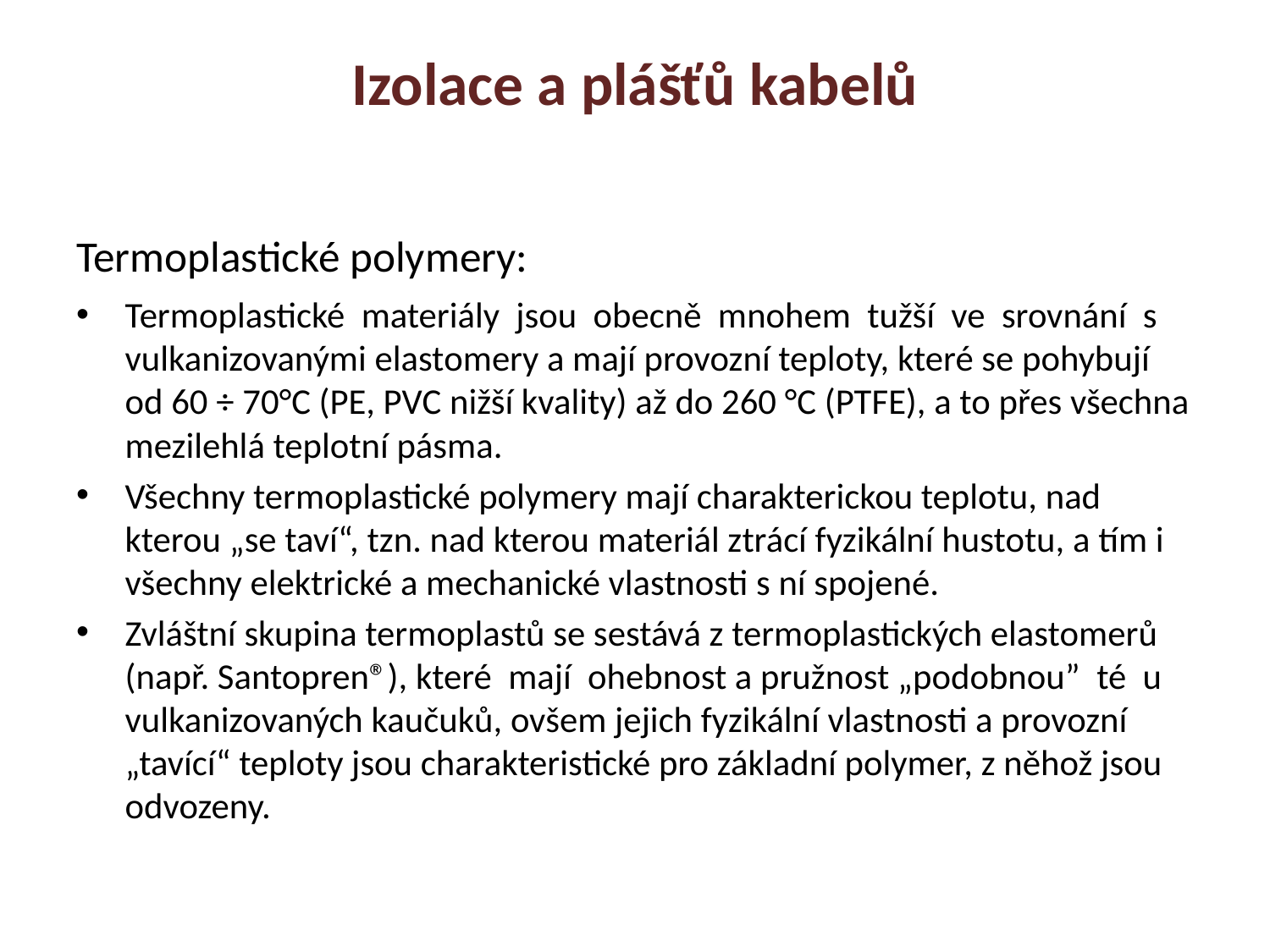

# Izolace a plášťů kabelů
Termoplastické polymery:
Termoplastické  materiály  jsou  obecně  mnohem  tužší  ve  srovnání  s
vulkanizovanými elastomery a mají provozní teploty, které se pohybují od 60 ÷ 70°C (PE, PVC nižší kvality) až do 260 °C (PTFE), a to přes všechna mezilehlá teplotní pásma.
Všechny termoplastické polymery mají charakterickou teplotu, nad kterou „se taví“, tzn. nad kterou materiál ztrácí fyzikální hustotu, a tím i všechny elektrické a mechanické vlastnosti s ní spojené.
Zvláštní skupina termoplastů se sestává z termoplastických elastomerů
(např. Santopren®), které  mají  ohebnost a pružnost „podobnou”  té  u
vulkanizovaných kaučuků, ovšem jejich fyzikální vlastnosti a provozní
„tavící“ teploty jsou charakteristické pro základní polymer, z něhož jsou
odvozeny.